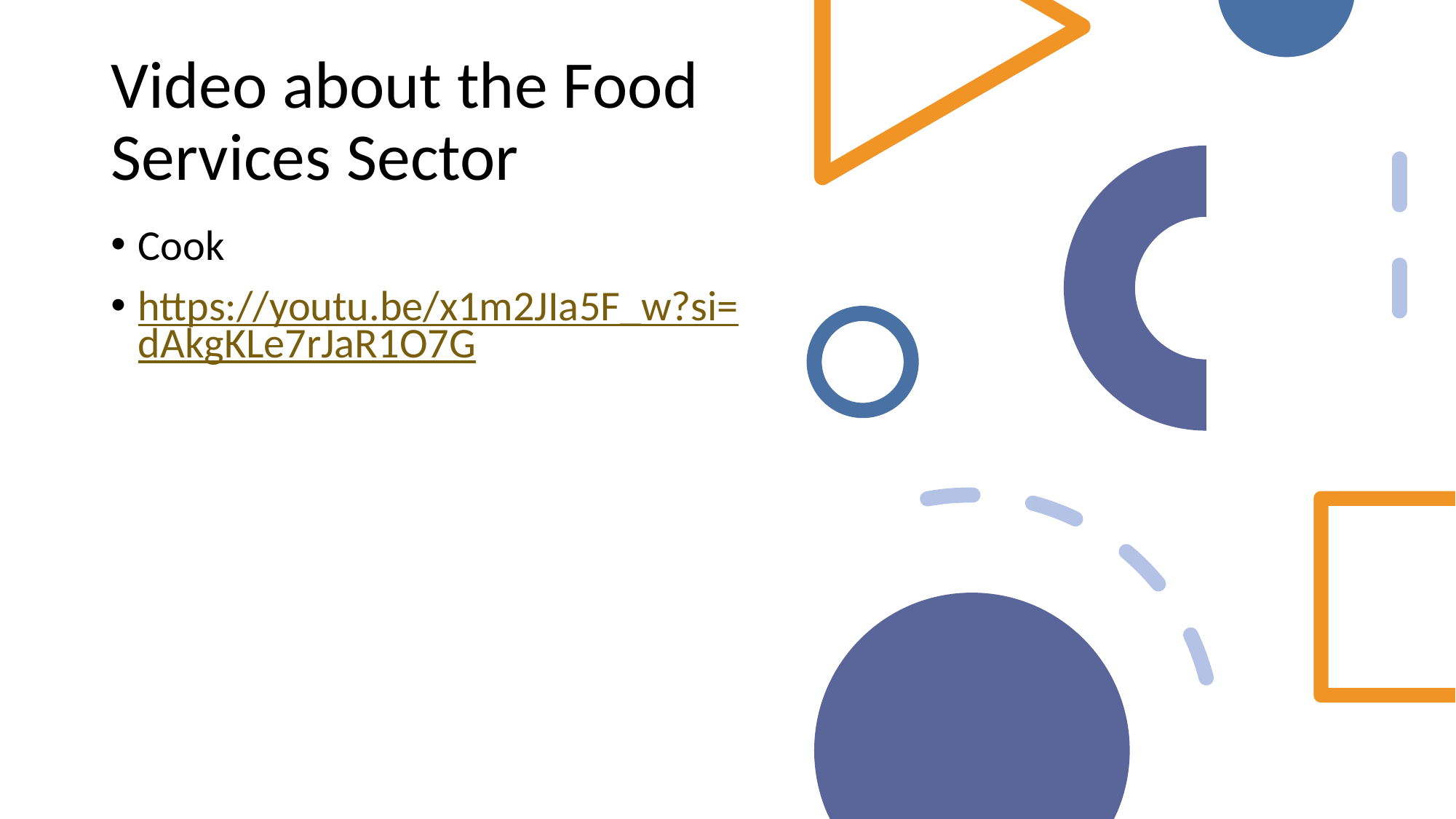

# Video about the Food Services Sector

Cook
https://youtu.be/x1m2JIa5F_w?si=dAkgKLe7rJaR1O7G